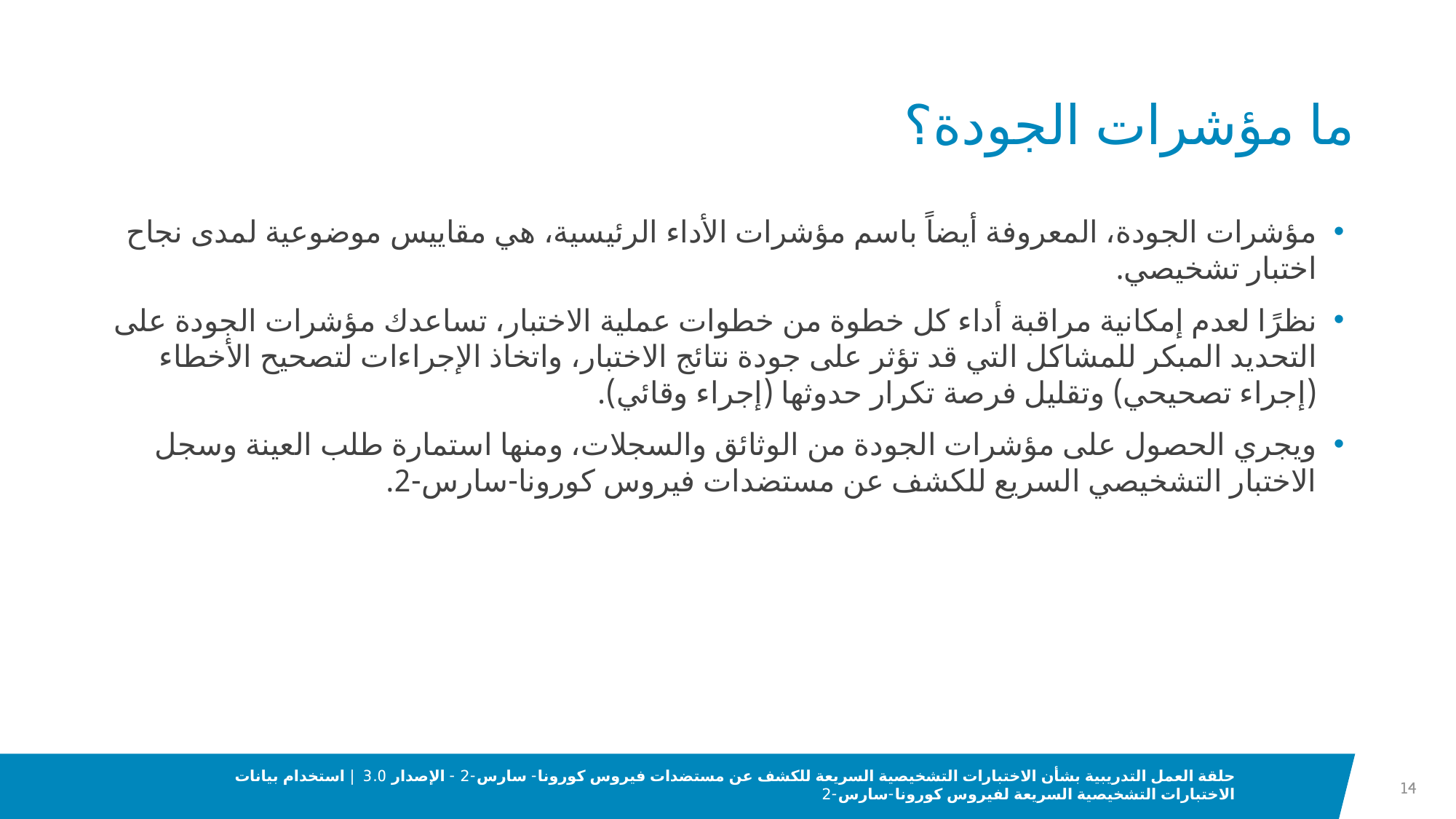

# ما مؤشرات الجودة؟
مؤشرات الجودة، المعروفة أيضاً باسم مؤشرات الأداء الرئيسية، هي مقاييس موضوعية لمدى نجاح اختبار تشخيصي.
نظرًا لعدم إمكانية مراقبة أداء كل خطوة من خطوات عملية الاختبار، تساعدك مؤشرات الجودة على التحديد المبكر للمشاكل التي قد تؤثر على جودة نتائج الاختبار، واتخاذ الإجراءات لتصحيح الأخطاء (إجراء تصحيحي) وتقليل فرصة تكرار حدوثها (إجراء وقائي).
ويجري الحصول على مؤشرات الجودة من الوثائق والسجلات، ومنها استمارة طلب العينة وسجل الاختبار التشخيصي السريع للكشف عن مستضدات فيروس كورونا-سارس-2.

14
حلقة العمل التدريبية بشأن الاختبارات التشخيصية السريعة للكشف عن مستضدات فيروس كورونا- سارس-2 - الإصدار 3.0 | استخدام بيانات الاختبارات التشخيصية السريعة لفيروس كورونا-سارس-2